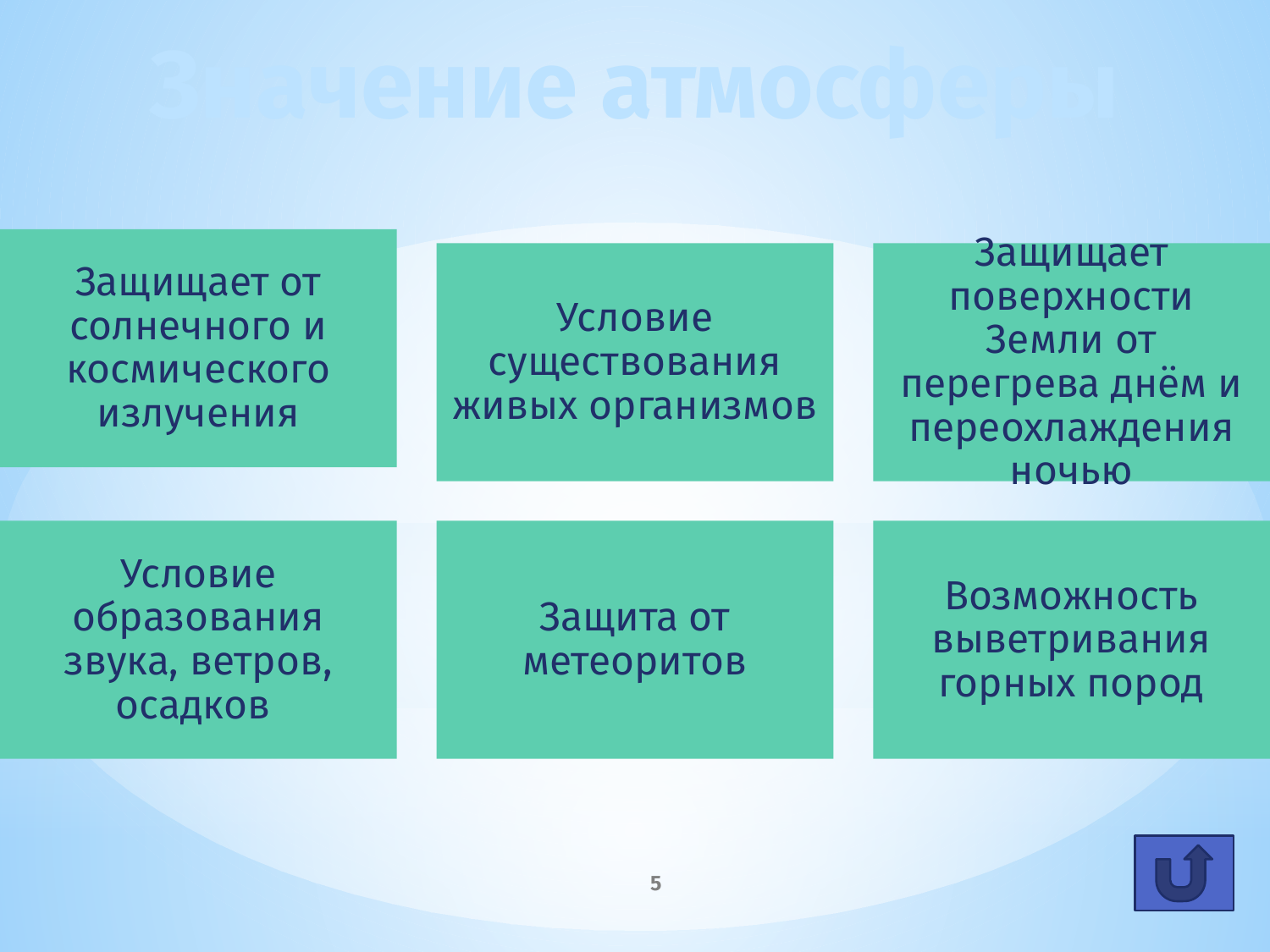

Значение атмосферы
Защищает от солнечного и космического излучения
Условие существования живых организмов
Защищает поверхности Земли от перегрева днём и переохлаждения ночью
Условие образования звука, ветров, осадков
Защита от метеоритов
Возможность выветривания горных пород

5